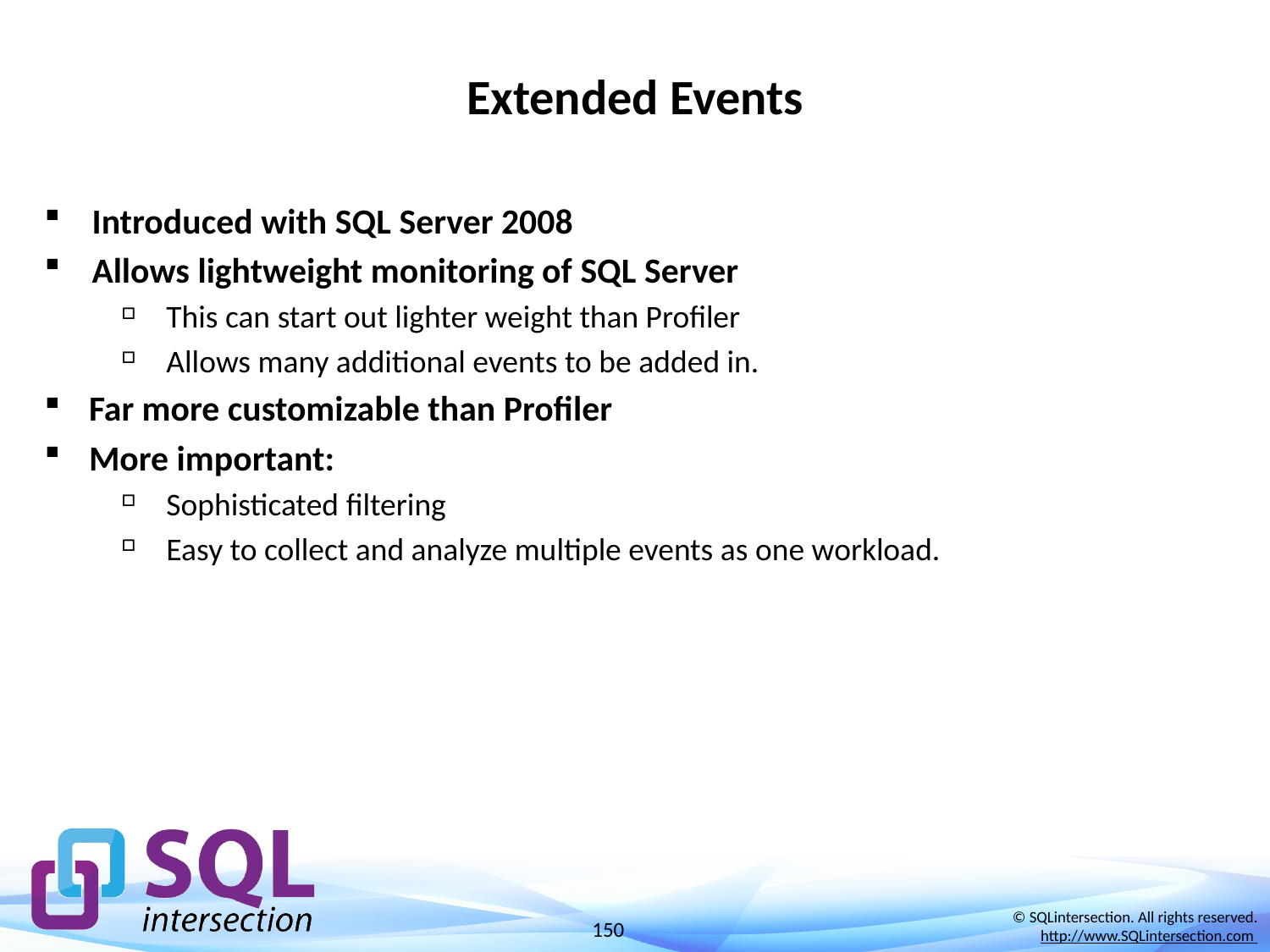

# Extended Events
Introduced with SQL Server 2008
Allows lightweight monitoring of SQL Server
This can start out lighter weight than Profiler
Allows many additional events to be added in.
Far more customizable than Profiler
More important:
Sophisticated filtering
Easy to collect and analyze multiple events as one workload.